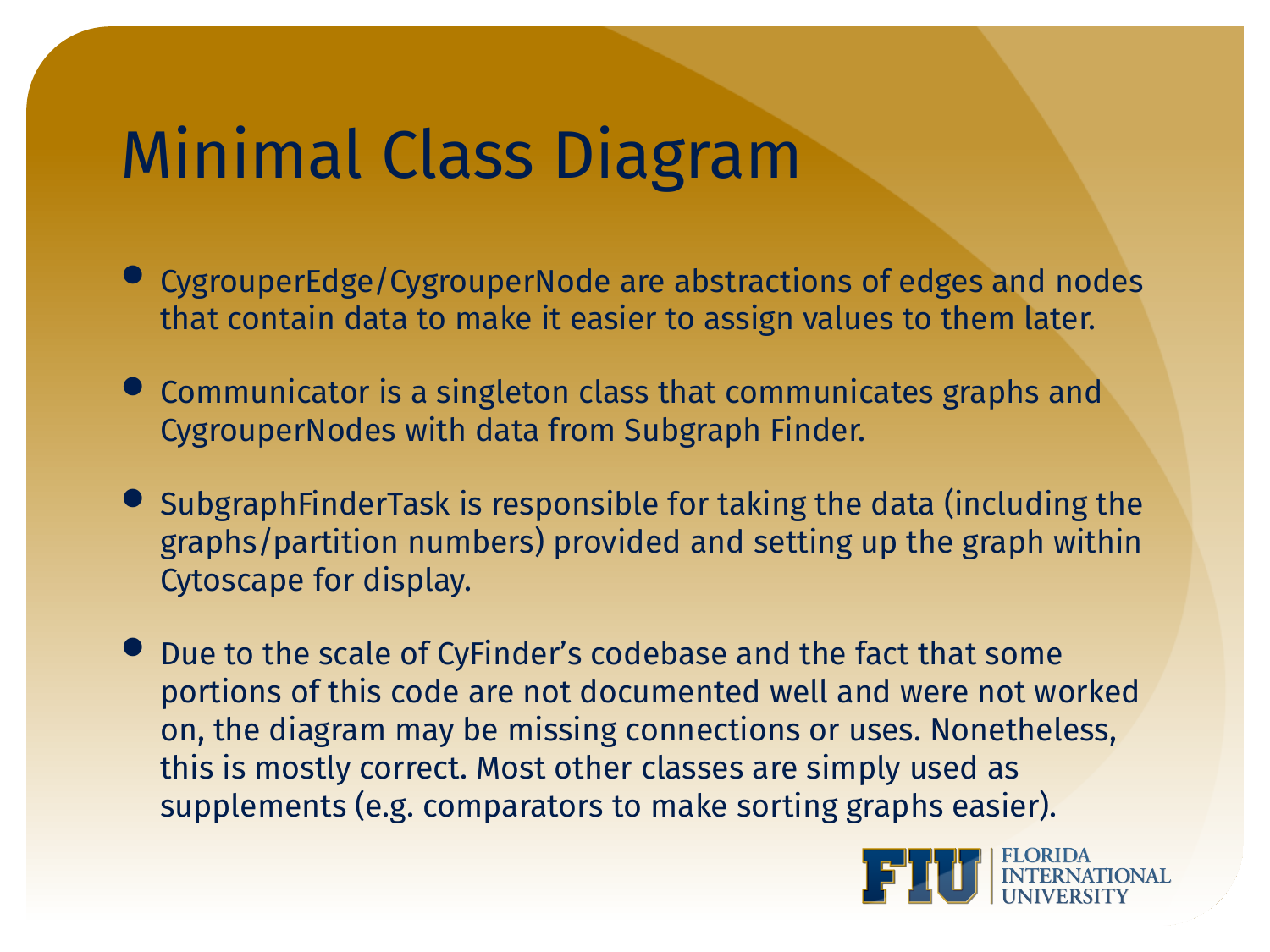

# Minimal Class Diagram
CygrouperEdge/CygrouperNode are abstractions of edges and nodes that contain data to make it easier to assign values to them later.
Communicator is a singleton class that communicates graphs and CygrouperNodes with data from Subgraph Finder.
SubgraphFinderTask is responsible for taking the data (including the graphs/partition numbers) provided and setting up the graph within Cytoscape for display.
Due to the scale of CyFinder’s codebase and the fact that some portions of this code are not documented well and were not worked on, the diagram may be missing connections or uses. Nonetheless, this is mostly correct. Most other classes are simply used as supplements (e.g. comparators to make sorting graphs easier).